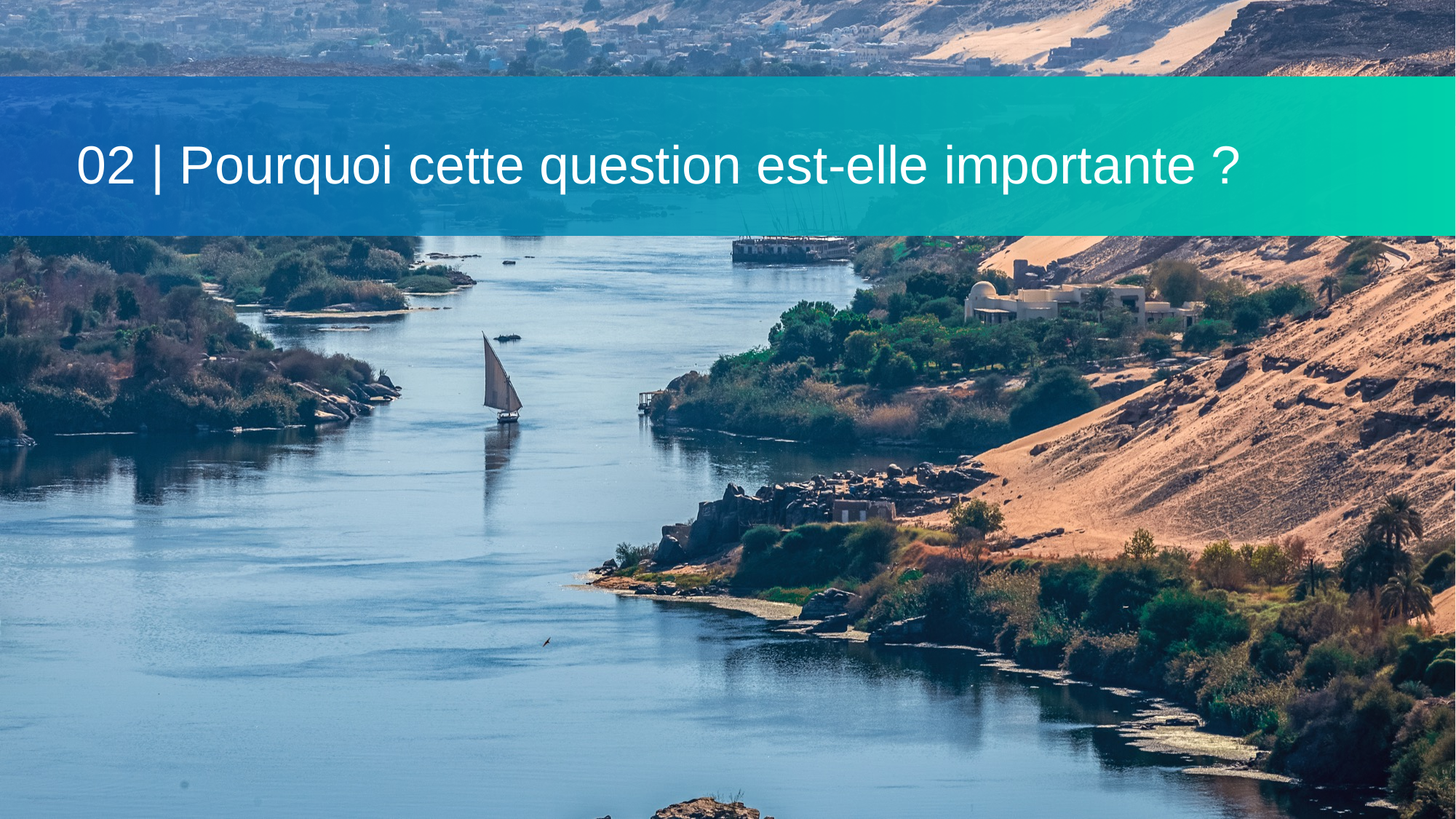

02 | Pourquoi cette question est-elle importante ?